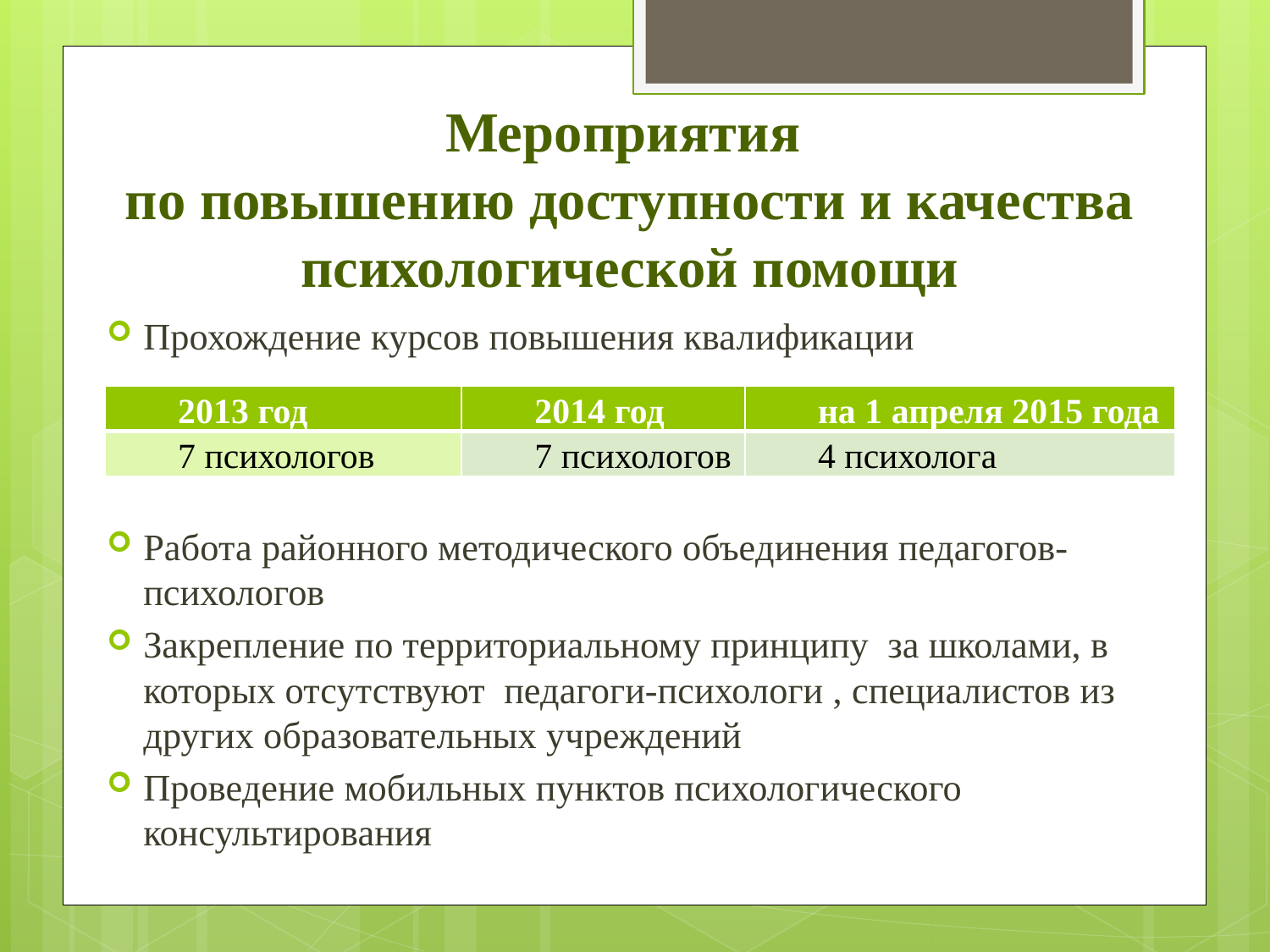

# Мероприятия по повышению доступности и качества психологической помощи
Прохождение курсов повышения квалификации

Работа районного методического объединения педагогов-психологов
Закрепление по территориальному принципу  за школами, в которых отсутствуют  педагоги-психологи , специалистов из других образовательных учреждений
Проведение мобильных пунктов психологического консультирования

| 2013 год | 2014 год | на 1 апреля 2015 года |
| --- | --- | --- |
| 7 психологов | 7 психологов | 4 психолога |